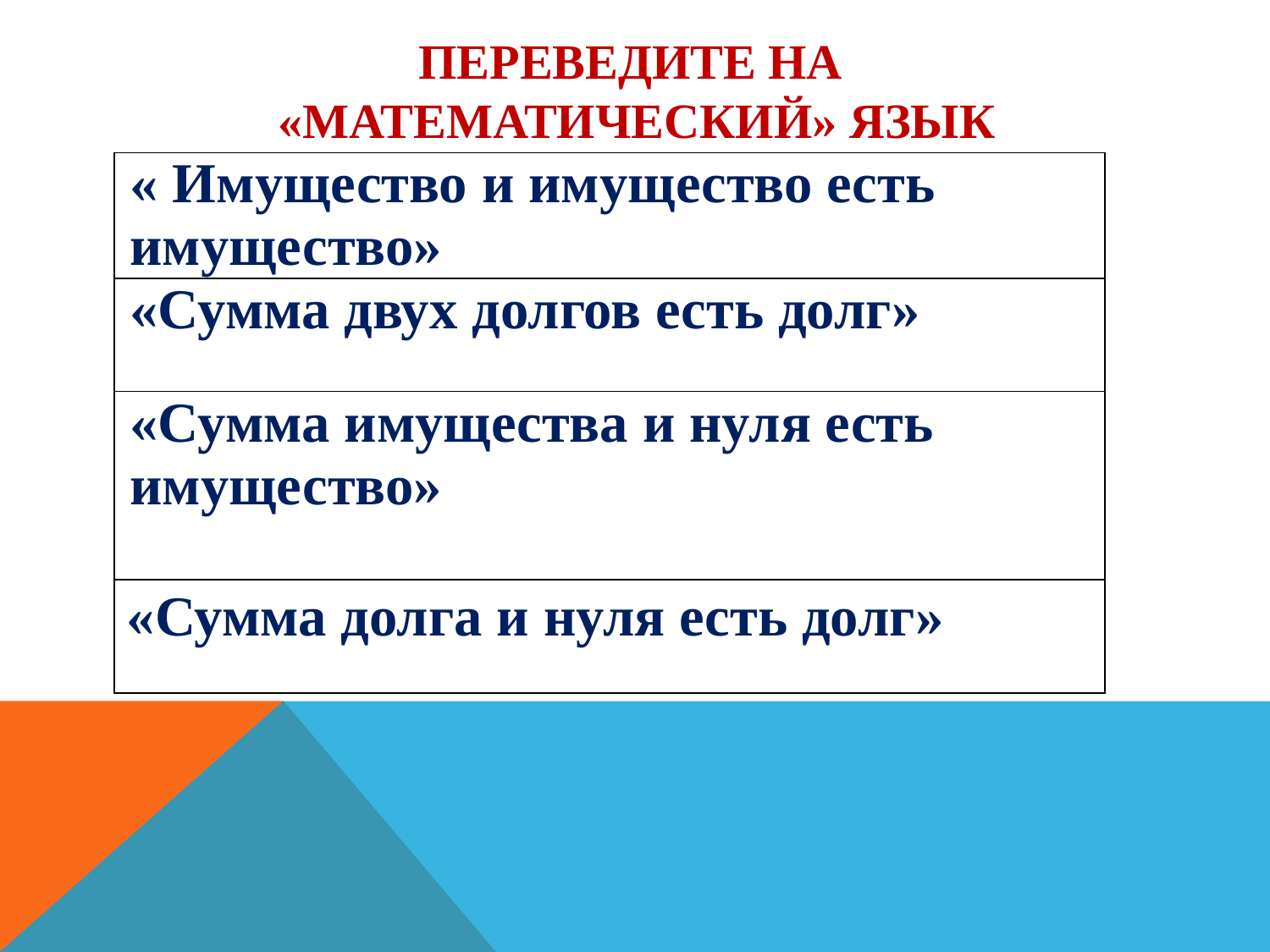

# Переведите на «математический» язык
| « Имущество и имущество есть имущество» |
| --- |
| «Сумма двух долгов есть долг» |
| «Сумма имущества и нуля есть имущество» |
| «Сумма долга и нуля есть долг» |